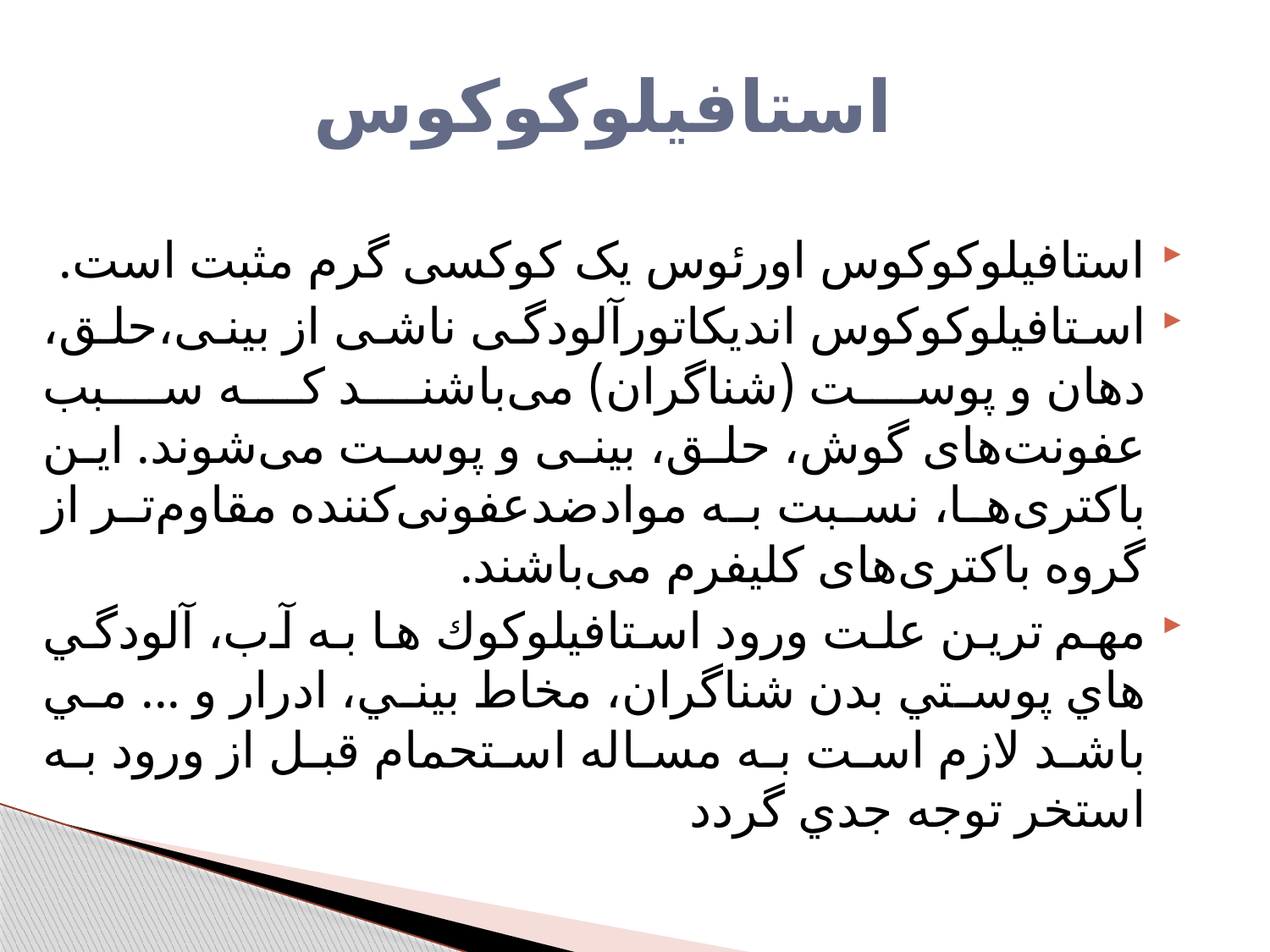

استافیلوکوکوس
استافیلوکوکوس اورئوس یک کوکسی گرم مثبت است.
استافیلوکوکوس اندیکاتورآلودگی ناشی از بینی،حلق، دهان و پوست (شناگران) می‌باشند که سبب عفونت‌های گوش، حلق، بینی و پوست می‌شوند. این باکتری‌ها، نسبت به موادضدعفونی‌کننده مقاوم‌تر از گروه باکتری‌های کلیفرم می‌باشند.
مهم ترين علت ورود استافيلوكوك ها به آب، آلودگي هاي پوستي بدن شناگران، مخاط بيني، ادرار و ... مي باشد لازم است به مساله استحمام قبل از ورود به استخر توجه جدي گردد